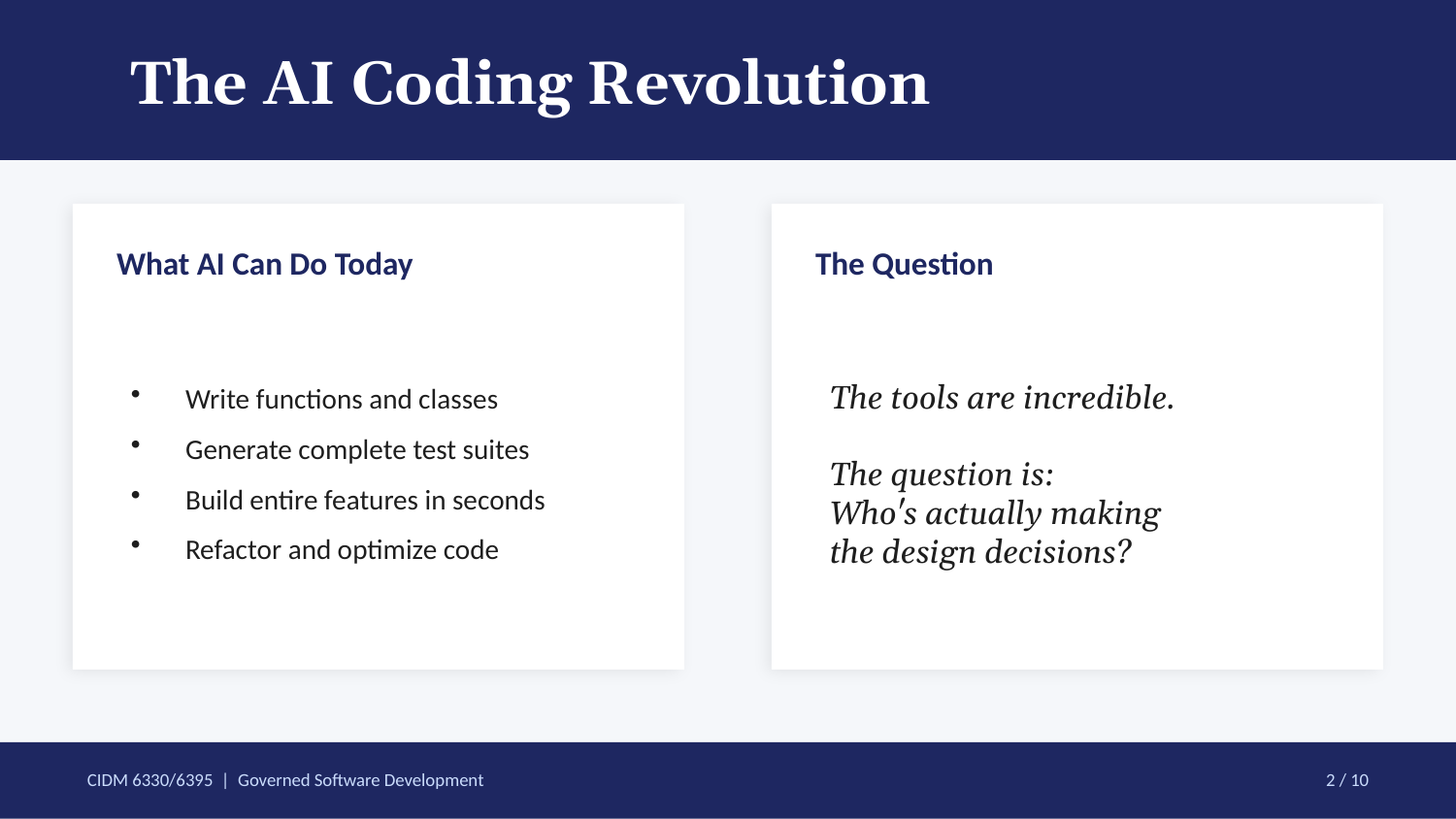

The AI Coding Revolution

What AI Can Do Today
The Question
Write functions and classes
Generate complete test suites
Build entire features in seconds
Refactor and optimize code
The tools are incredible.

The question is:
Who's actually making
the design decisions?

CIDM 6330/6395  |  Governed Software Development
2 / 10